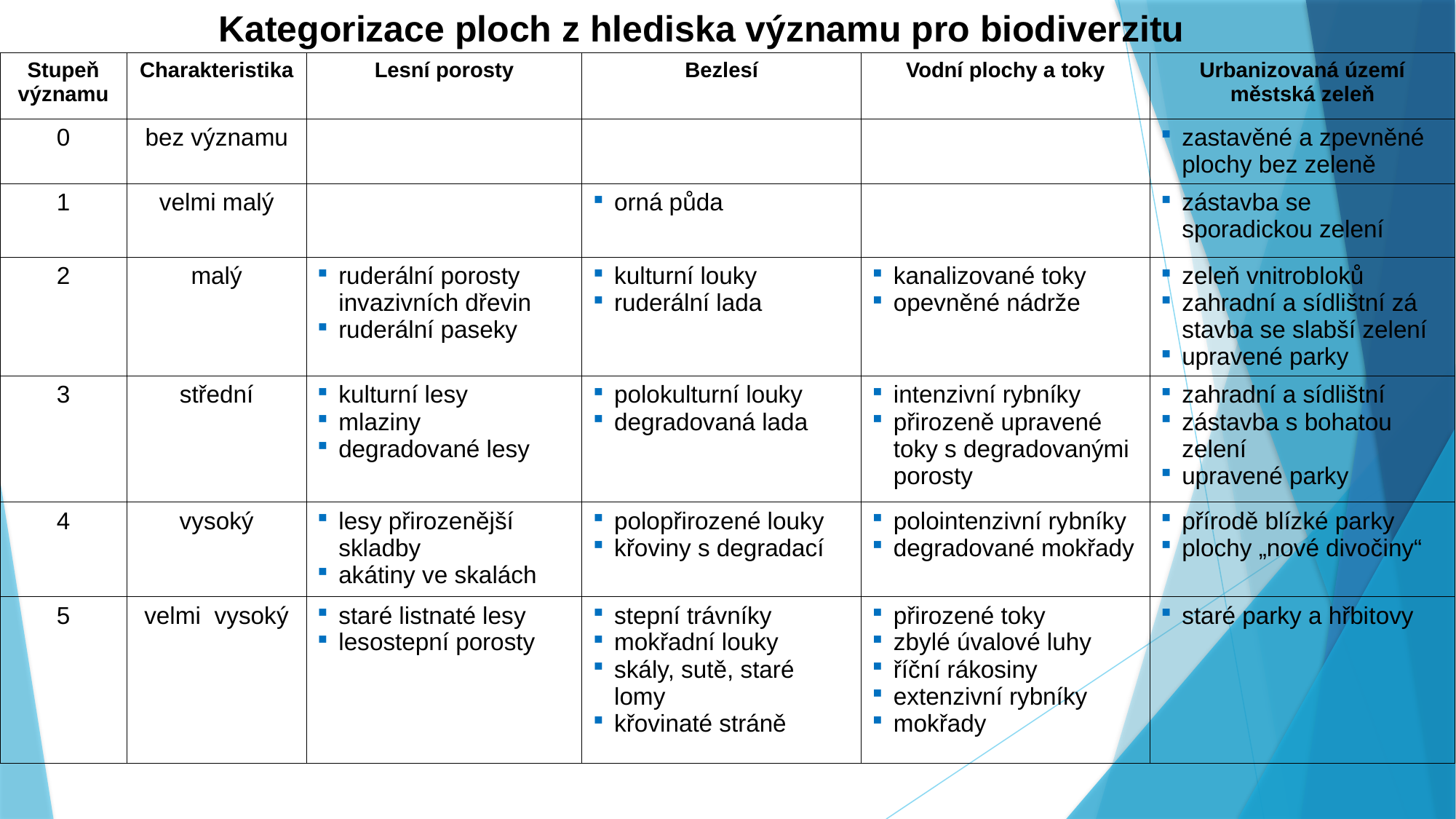

Kategorizace ploch z hlediska významu pro biodiverzitu
| Stupeň významu | Charakteristika | Lesní porosty | Bezlesí | Vodní plochy a toky | Urbanizovaná území městská zeleň |
| --- | --- | --- | --- | --- | --- |
| 0 | bez význa­mu |  |  |  | zastavěné a zpevněné plochy bez zeleně |
| 1 | velmi malý |  | orná půda |  | zástavba se sporadickou zelení |
| 2 | malý | ruderální porosty invazivních dřevin ruderální paseky | kulturní louky ruderální lada | kanalizované toky opevně­né nádrže | zeleň vnitrob­loků zahradní a sídlištní zá­stavba se slabší zelení upravené parky |
| 3 | střední | kulturní lesy mlaziny degra­dované lesy | polokulturní louky degradovaná lada | intenzivní rybníky přirozeně upra­vené toky s degra­dovanými porosty | zahradní a sídlištní zá­stavba s bohatou zelení upravené parky |
| 4 | vysoký | lesy přirozenější skladby akátiny ve skalách | polopřirozené louky křoviny s degradací | polointenzivní rybníky degradované mokřady | přírodě blízké par­ky plochy „nové divo­činy“ |
| 5 | velmi vysoký | staré listnaté lesy lesostepní porosty | stepní trávníky mokřadní louky skály, sutě, staré lomy křovinaté stráně | přirozené toky zbylé úvalové luhy říční rákosiny extenzivní rybníky mokřady | staré parky a hřbi­tovy |